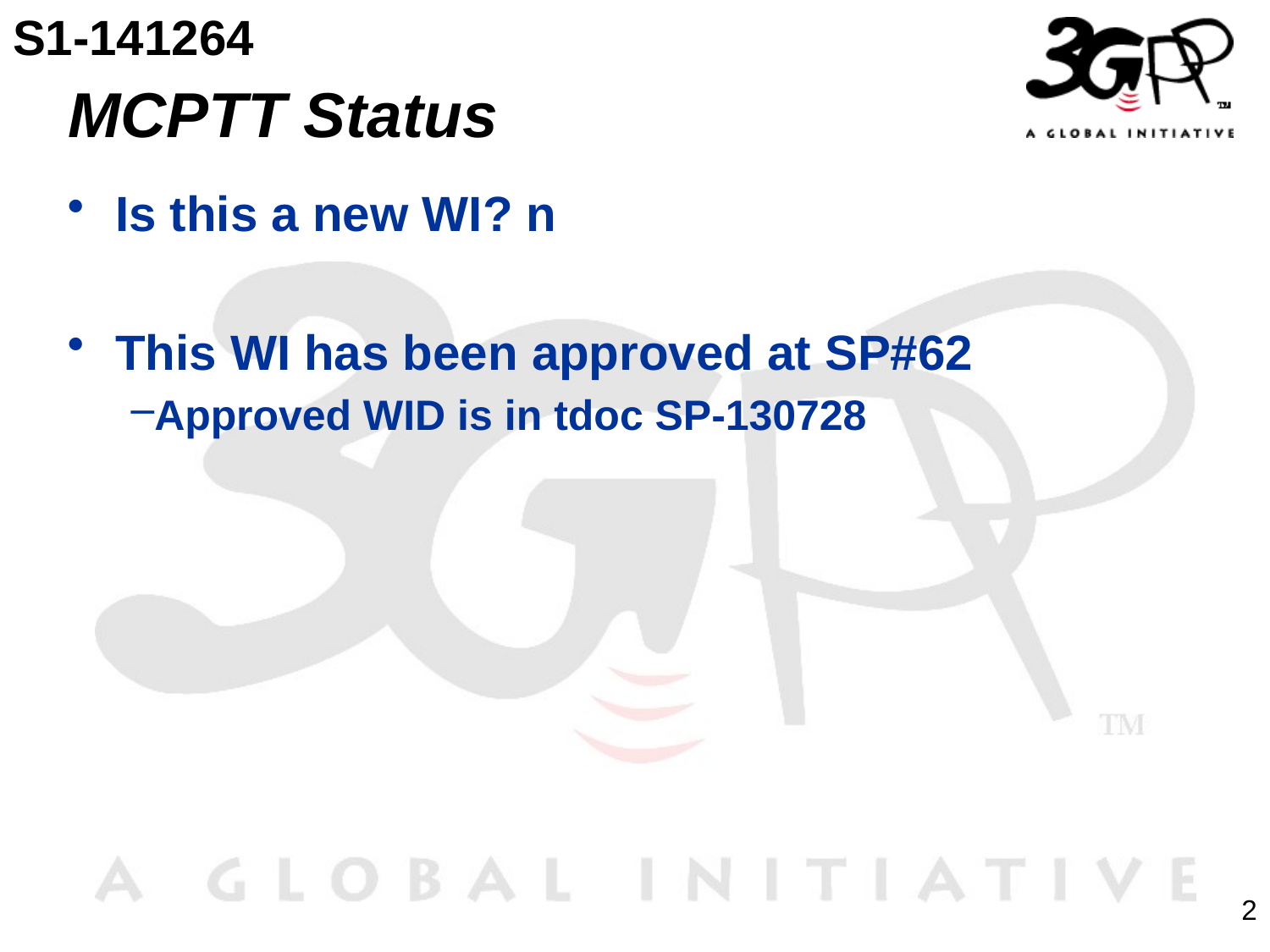

S1-141264
# MCPTT Status
Is this a new WI? n

This WI has been approved at SP#62
Approved WID is in tdoc SP-130728
2